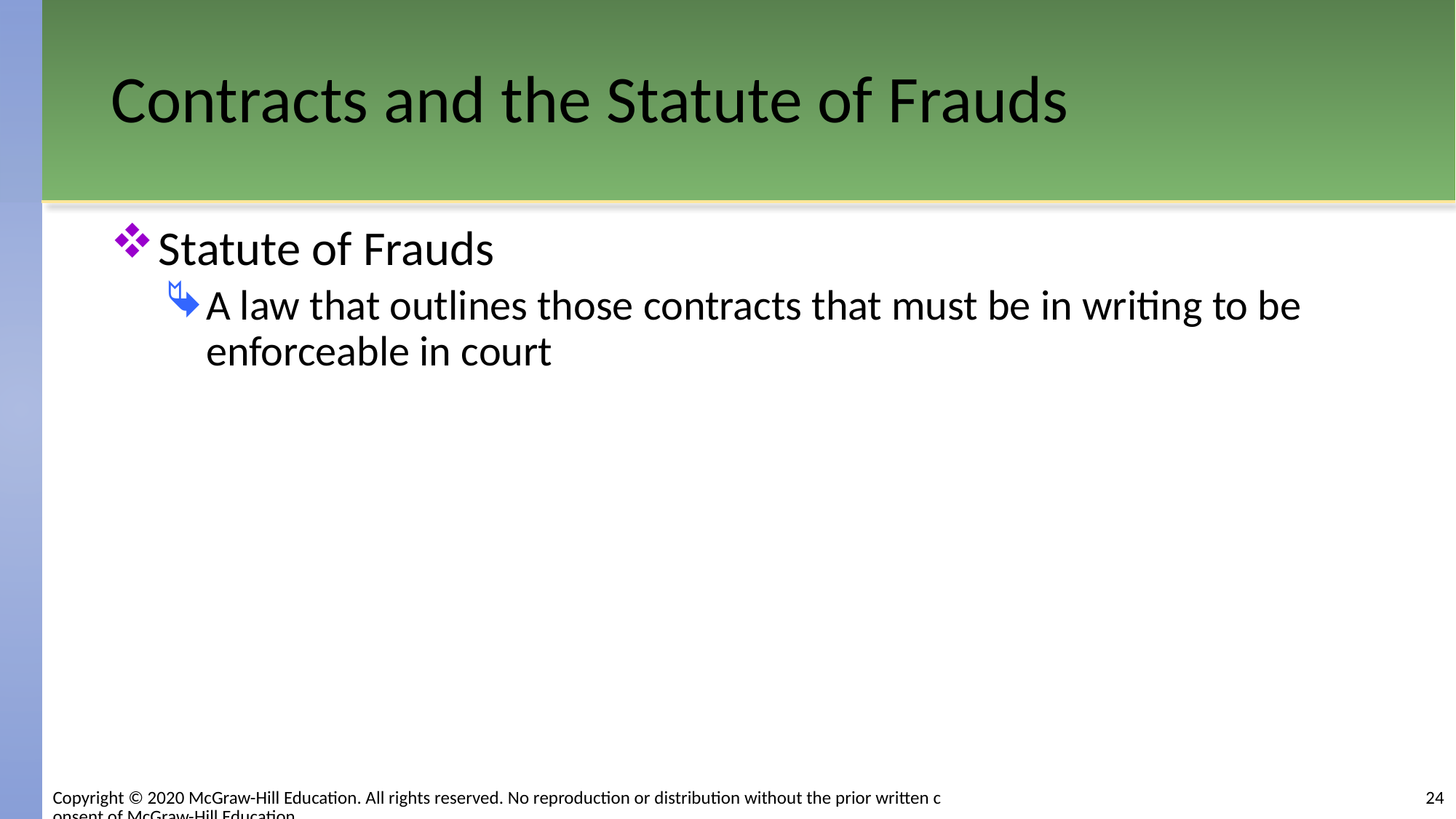

# Contracts and the Statute of Frauds
Statute of Frauds
A law that outlines those contracts that must be in writing to be enforceable in court
24
Copyright © 2020 McGraw-Hill Education. All rights reserved. No reproduction or distribution without the prior written consent of McGraw-Hill Education.